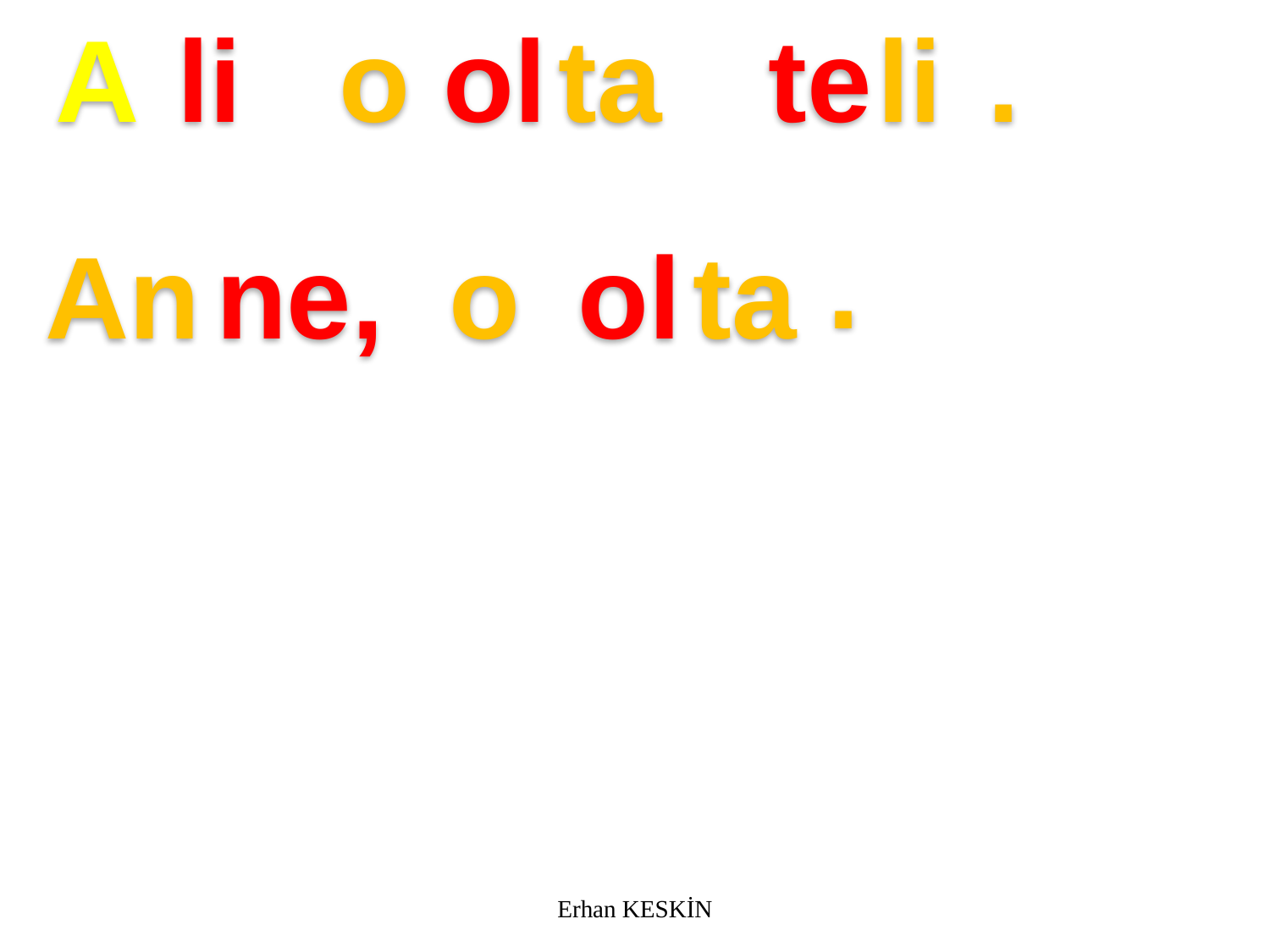

A
li
o
ol
ta
te
li
.
.
An
ne,
o
ol
ta
Erhan KESKİN